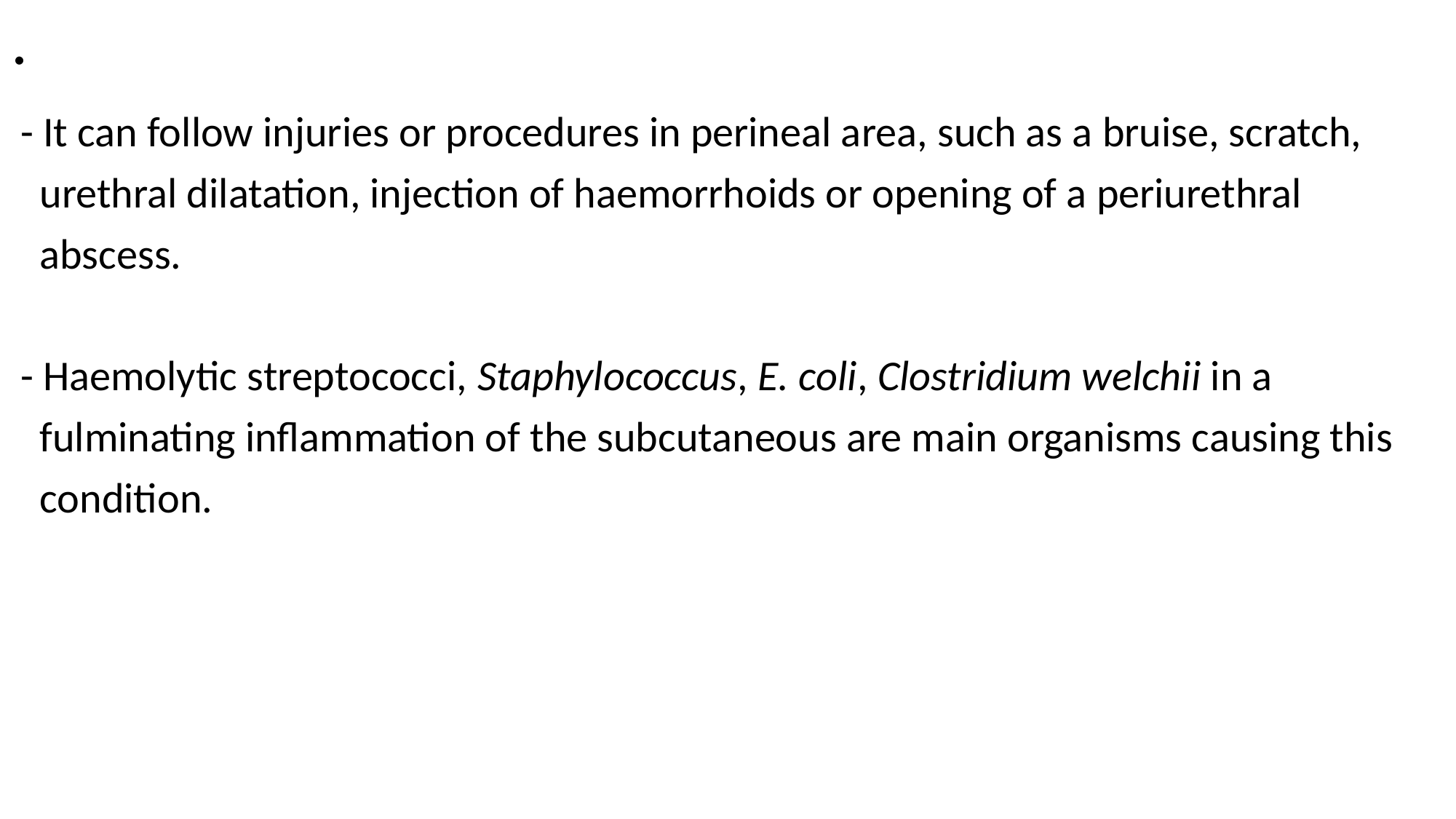

# .
 - It can follow injuries or procedures in perineal area, such as a bruise, scratch,
   urethral dilatation, injection of haemorrhoids or opening of a periurethral
   abscess.

 - Haemolytic streptococci, Staphylococcus, E. coli, Clostridium welchii in a
   fulminating inflammation of the subcutaneous are main organisms causing this
   condition.